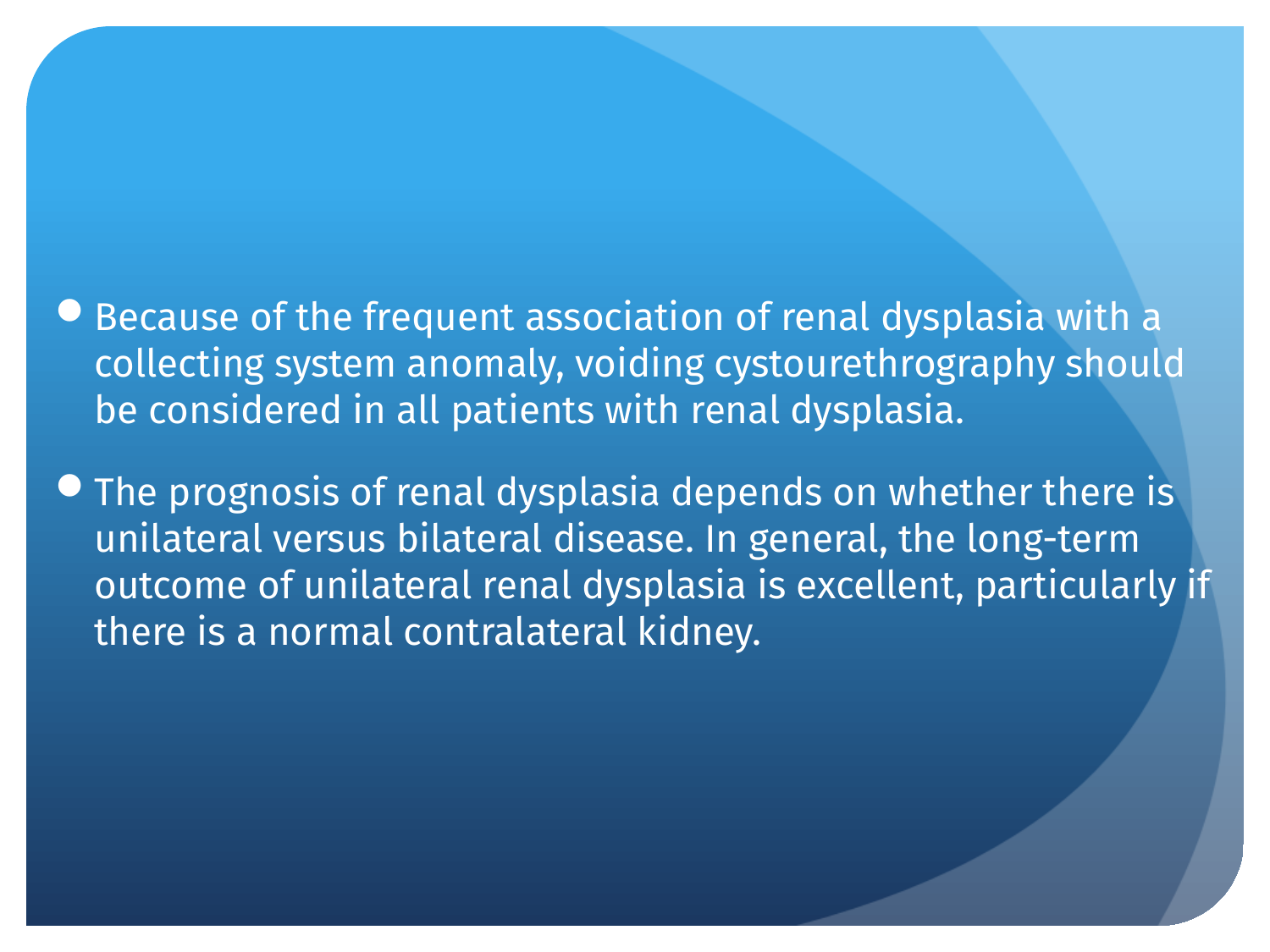

#
Because of the frequent association of renal dysplasia with a collecting system anomaly, voiding cystourethrography should be considered in all patients with renal dysplasia.
The prognosis of renal dysplasia depends on whether there is unilateral versus bilateral disease. In general, the long-term outcome of unilateral renal dysplasia is excellent, particularly if there is a normal contralateral kidney.